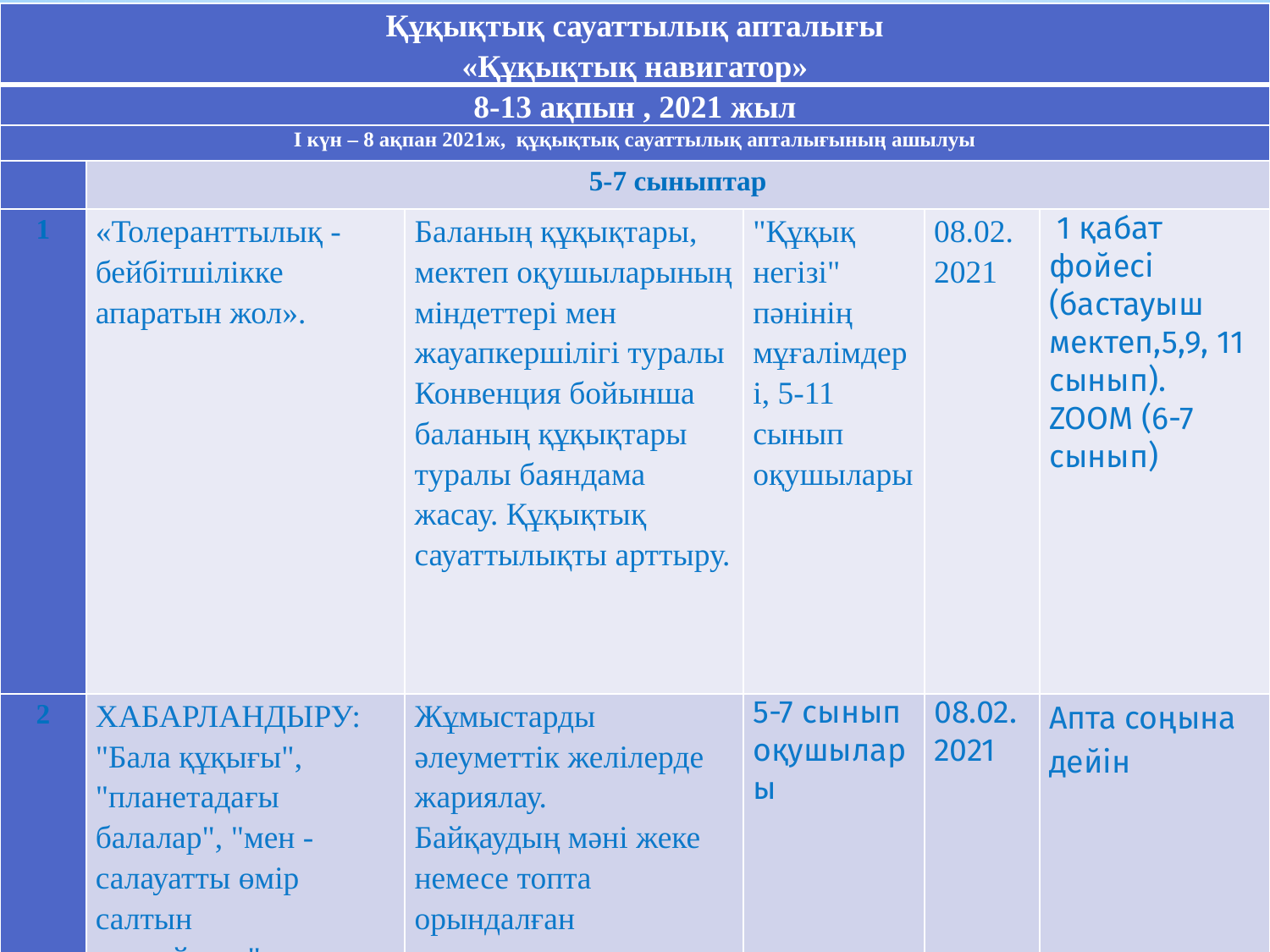

| Құқықтық сауаттылық апталығы «Құқықтық навигатор» |  |  |  |  |  |
| --- | --- | --- | --- | --- | --- |
| 8-13 ақпын , 2021 жыл |  |  |  |  |  |
| І күн – 8 ақпан 2021ж, құқықтық сауаттылық апталығының ашылуы |  |  |  |  |  |
|  | 5-7 сыныптар |  |  |  |  |
| 1 | «Толеранттылық - бейбітшілікке апаратын жол». | Баланың құқықтары, мектеп оқушыларының міндеттері мен жауапкершілігі туралы Конвенция бойынша баланың құқықтары туралы баяндама жасау. Құқықтық сауаттылықты арттыру. | "Құқық негізі" пәнінің мұғалімдері, 5-11 сынып оқушылары | 08.02. 2021 | 1 қабат фойесі (бастауыш мектеп,5,9, 11 сынып). ZOOM (6-7 сынып) |
| 2 | ХАБАРЛАНДЫРУ: "Бала құқығы", "планетадағы балалар", "мен - салауатты өмір салтын қолдаймын"тақырыптарында электрондық презентациялар конкурсы.(таңдау тақырыбы) | Жұмыстарды әлеуметтік желілерде жариялау. Байқаудың мәні жеке немесе топта орындалған оқушылардың шығармашылық жұмыстары болып табылады. | 5-7 сынып оқушылары | 08.02. 2021 | Апта соңына дейін |
| 8-9 классы |  |  |  |  |  |